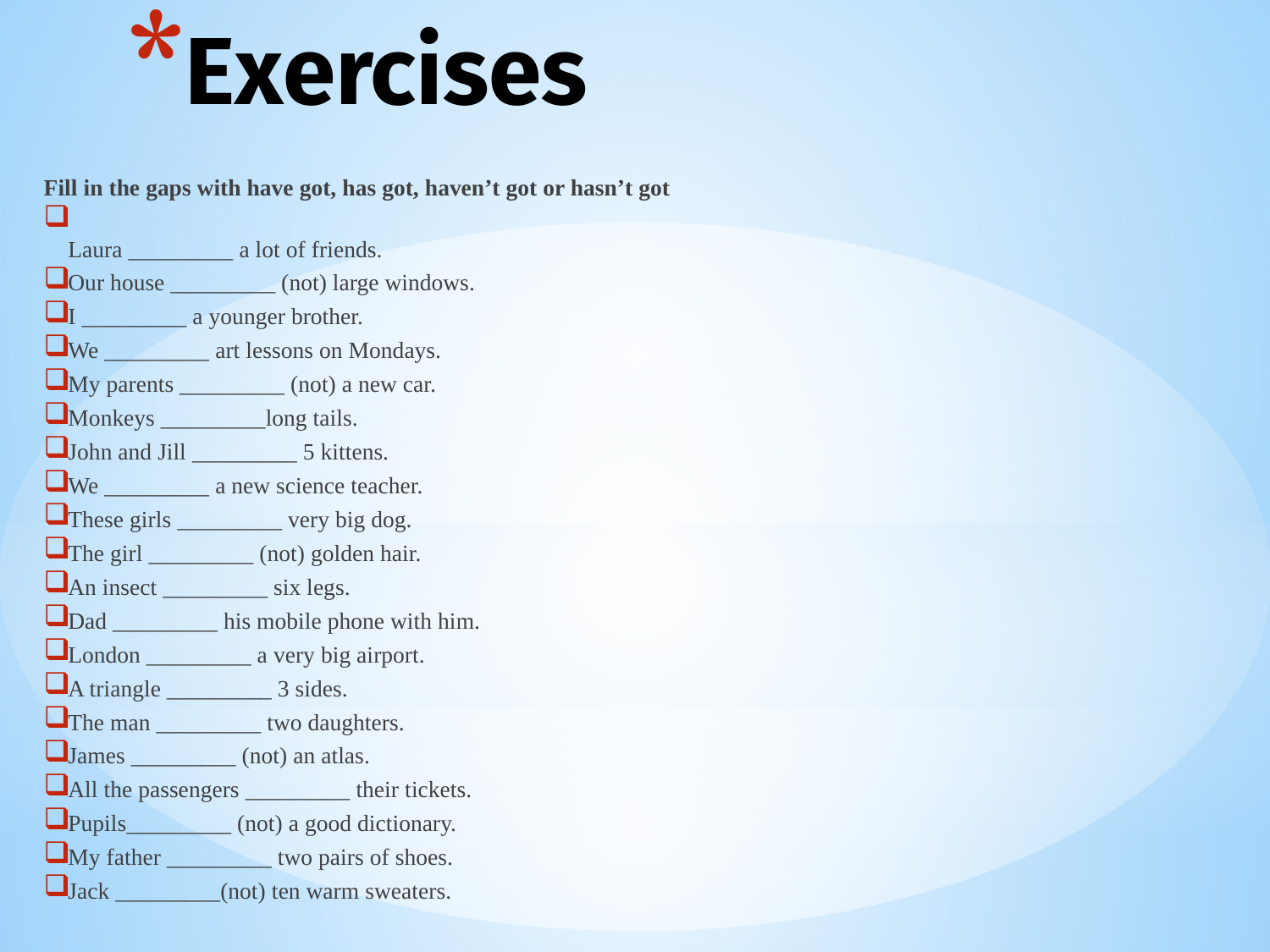

# Exercises
Fill in the gaps with have got, has got, haven’t got or hasn’t got
Laura _________ a lot of friends.
Our house _________ (not) large windows.
I _________ a younger brother.
We _________ art lessons on Mondays.
My parents _________ (not) a new car.
Monkeys _________long tails.
John and Jill _________ 5 kittens.
We _________ a new science teacher.
These girls _________ very big dog.
The girl _________ (not) golden hair.
An insect _________ six legs.
Dad _________ his mobile phone with him.
London _________ a very big airport.
A triangle _________ 3 sides.
The man _________ two daughters.
James _________ (not) an atlas.
All the passengers _________ their tickets.
Pupils_________ (not) a good dictionary.
My father _________ two pairs of shoes.
Jack _________(not) ten warm sweaters.